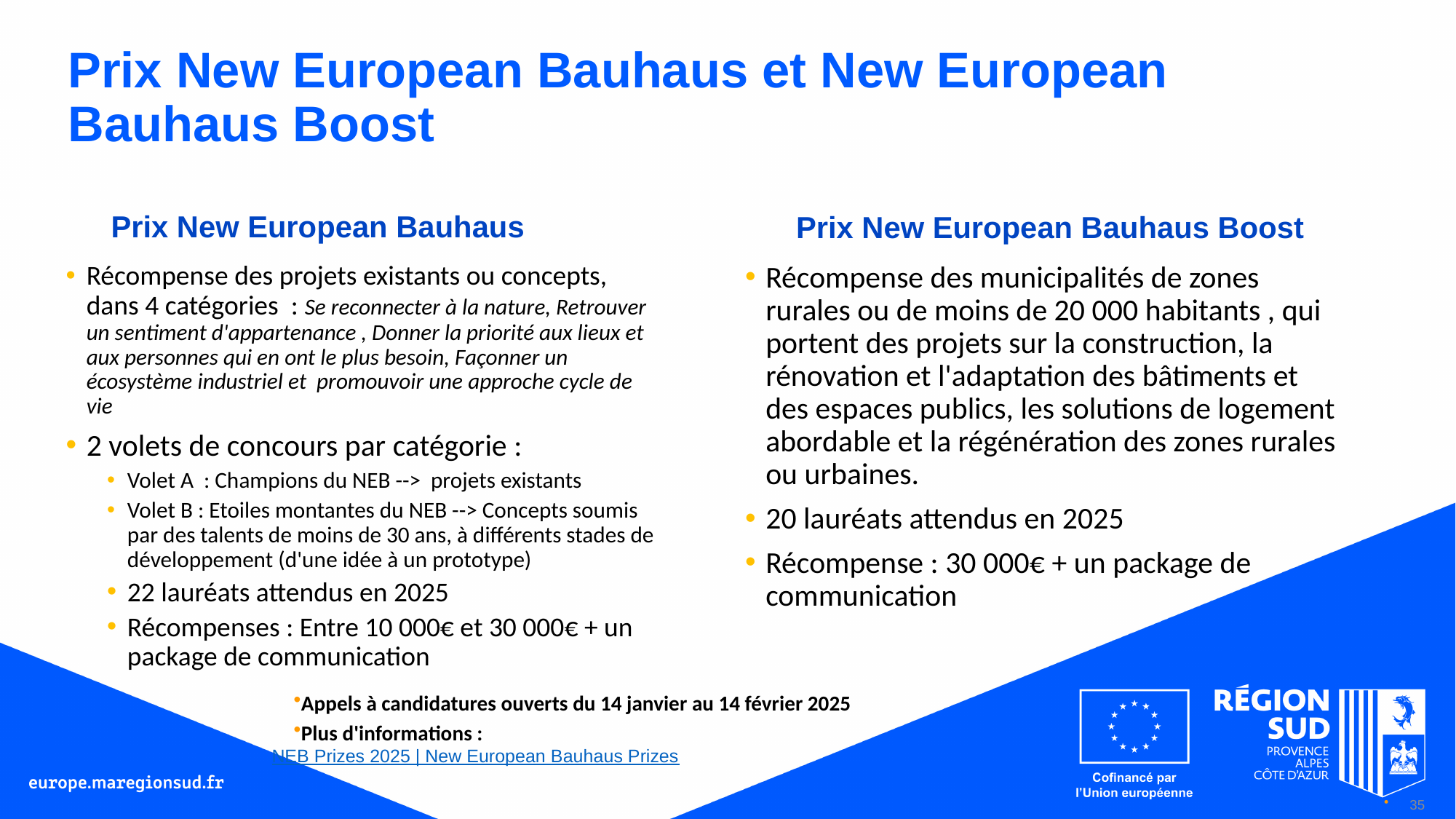

# Prix New European Bauhaus et New European Bauhaus Boost
Prix New European Bauhaus
Prix New European Bauhaus Boost
Récompense des projets existants ou concepts, dans 4 catégories  : Se reconnecter à la nature, Retrouver un sentiment d'appartenance , Donner la priorité aux lieux et aux personnes qui en ont le plus besoin, Façonner un écosystème industriel et  promouvoir une approche cycle de vie
2 volets de concours par catégorie :
Volet A  : Champions du NEB -->  projets existants
Volet B : Etoiles montantes du NEB --> Concepts soumis par des talents de moins de 30 ans, à différents stades de développement (d'une idée à un prototype)
22 lauréats attendus en 2025
Récompenses : Entre 10 000€ et 30 000€ + un package de communication

Récompense des municipalités de zones rurales ou de moins de 20 000 habitants , qui portent des projets sur la construction, la rénovation et l'adaptation des bâtiments et des espaces publics, les solutions de logement abordable et la régénération des zones rurales ou urbaines.
20 lauréats attendus en 2025
Récompense : 30 000€ + un package de communication
Appels à candidatures ouverts du 14 janvier au 14 février 2025
Plus d'informations :  NEB Prizes 2025 | New European Bauhaus Prizes
35